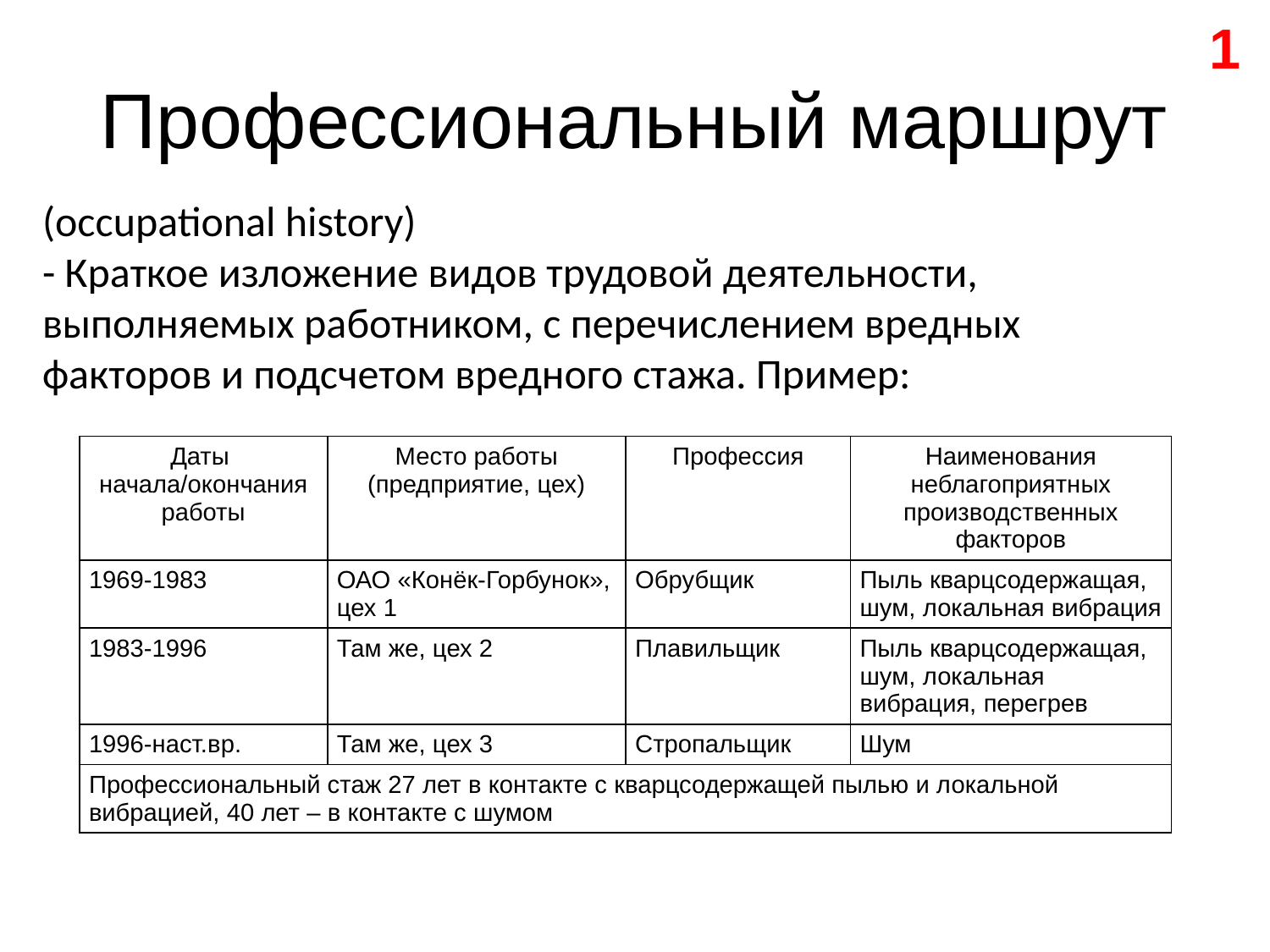

1
Профессиональный маршрут
(occupational history)
- Краткое изложение видов трудовой деятельности, выполняемых работником, с перечислением вредных факторов и подсчетом вредного стажа. Пример:
| Даты начала/окончания работы | Место работы (предприятие, цех) | Профессия | Наименования неблагоприятных производственных факторов |
| --- | --- | --- | --- |
| 1969-1983 | ОАО «Конёк-Горбунок», цех 1 | Обрубщик | Пыль кварцсодержащая, шум, локальная вибрация |
| 1983-1996 | Там же, цех 2 | Плавильщик | Пыль кварцсодержащая, шум, локальная вибрация, перегрев |
| 1996-наст.вр. | Там же, цех 3 | Стропальщик | Шум |
| Профессиональный стаж 27 лет в контакте с кварцсодержащей пылью и локальной вибрацией, 40 лет – в контакте с шумом |  |  |  |